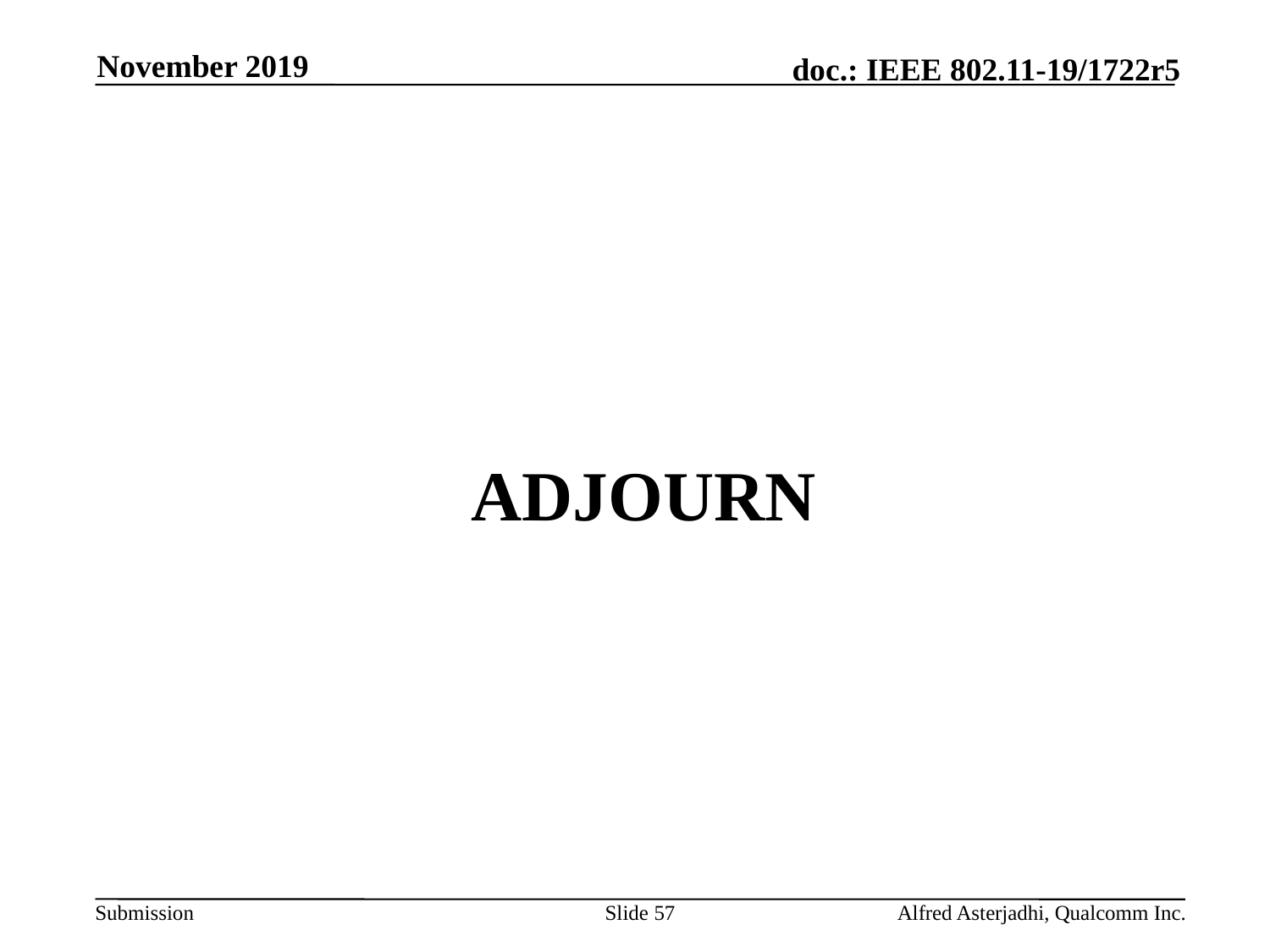

November 2019
# adjourn
Slide 57
Alfred Asterjadhi, Qualcomm Inc.